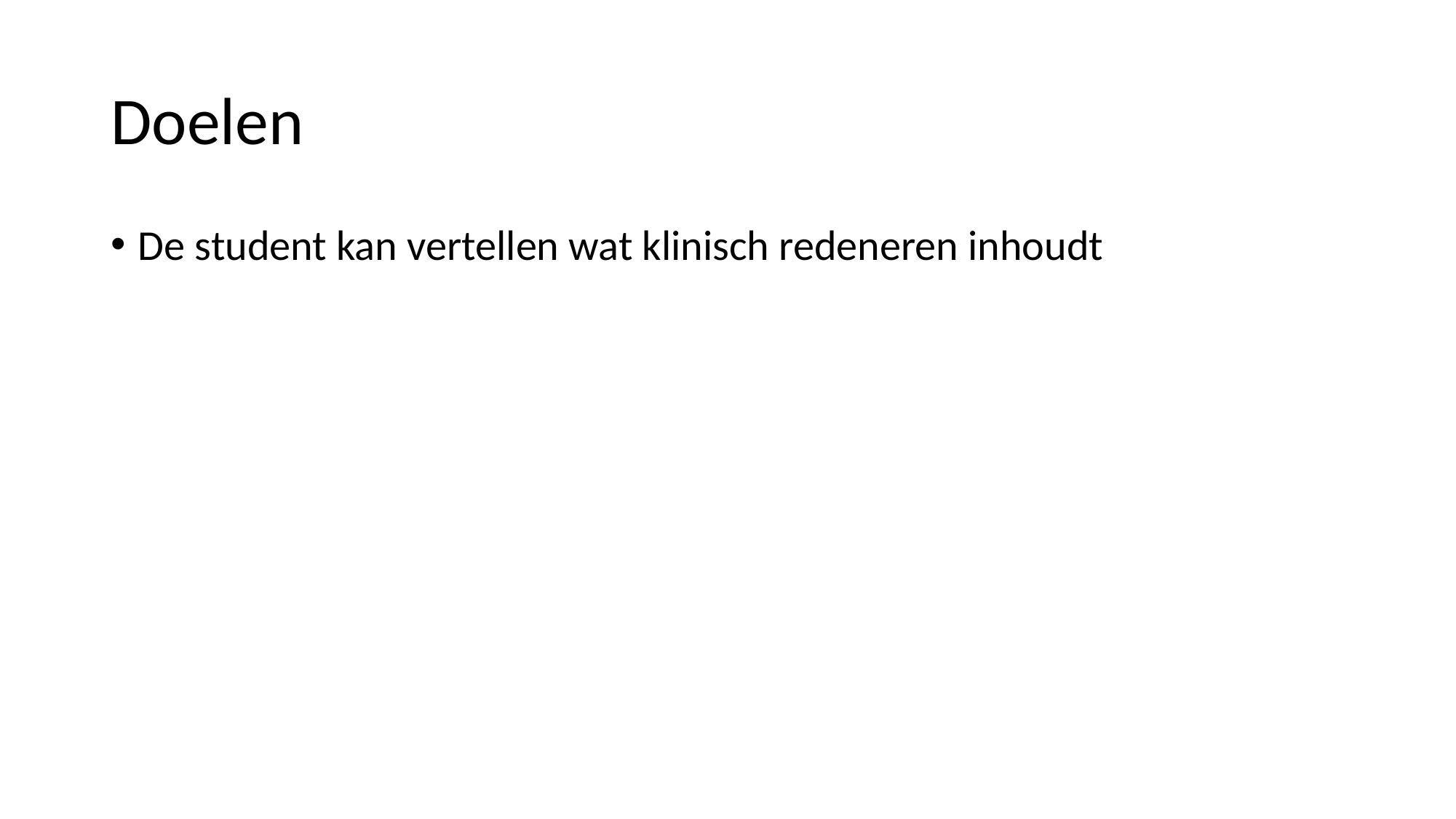

# Doelen
De student kan vertellen wat klinisch redeneren inhoudt